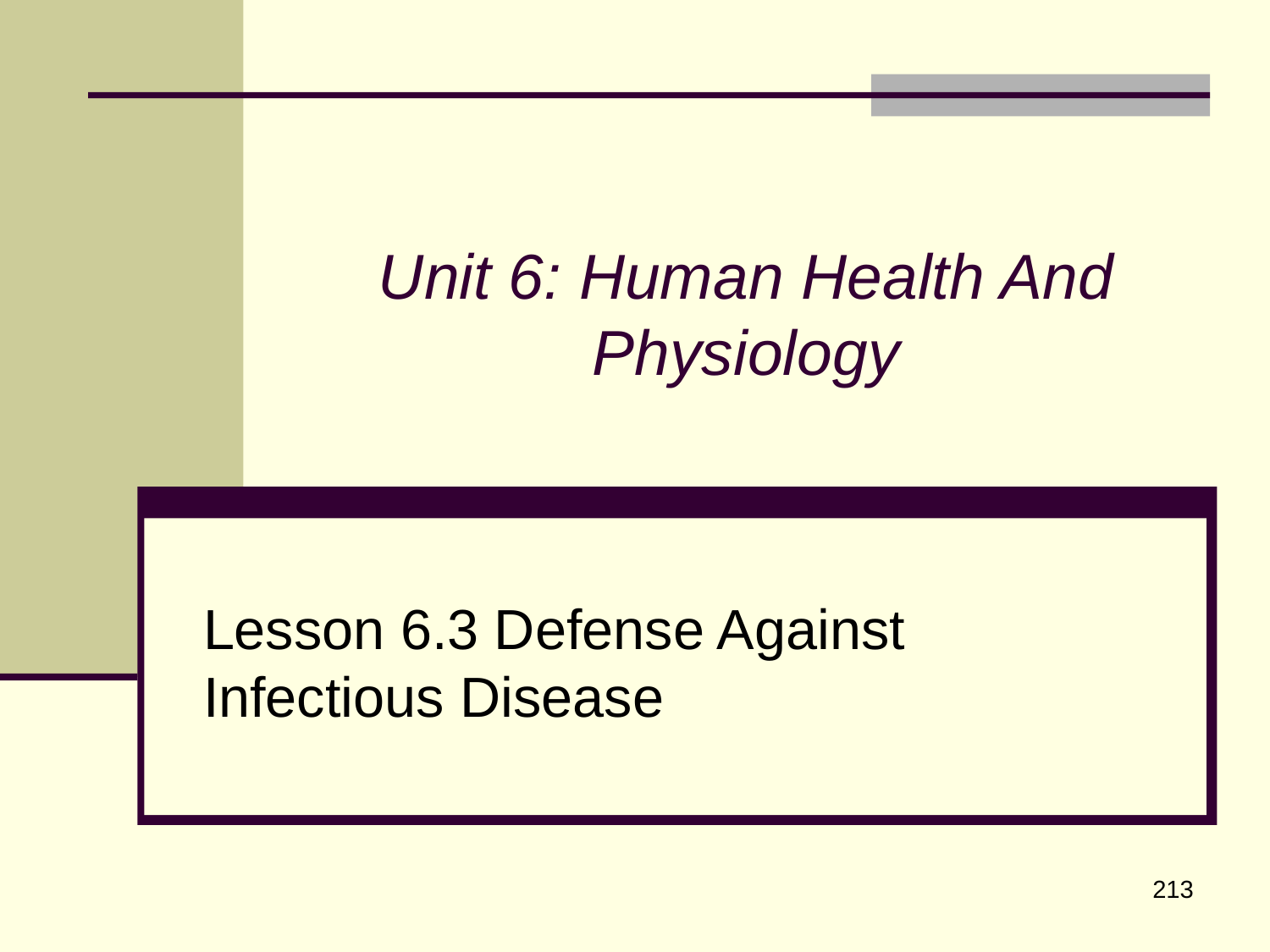

# Unit 6: Human Health And Physiology
Lesson 6.3 Defense Against Infectious Disease
213